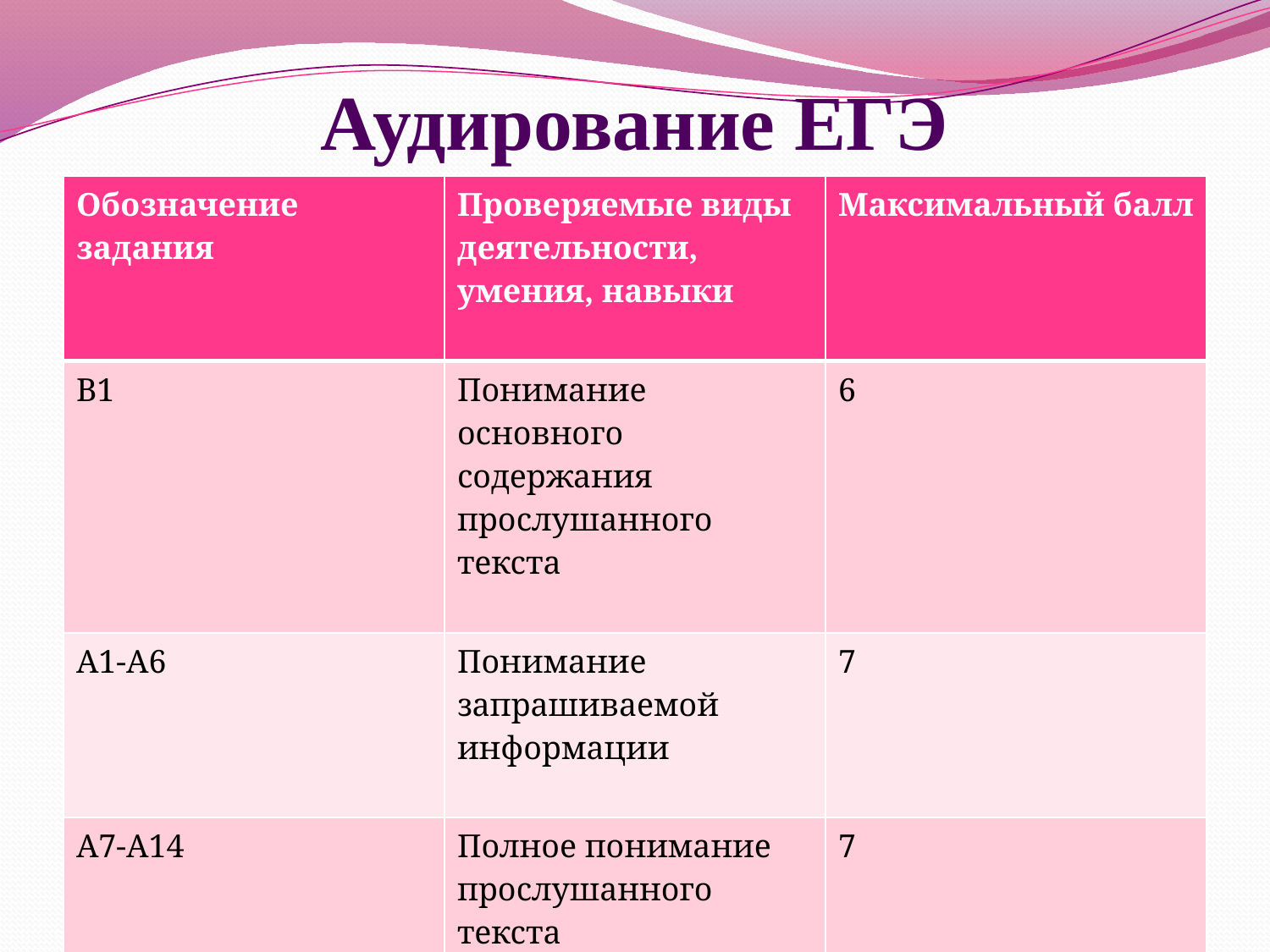

# Аудирование ЕГЭ
| Обозначение задания | Проверяемые виды деятельности, умения, навыки | Максимальный балл |
| --- | --- | --- |
| B1 | Понимание основного содержания прослушанного текста | 6 |
| A1-A6 | Понимание запрашиваемой информации | 7 |
| A7-A14 | Полное понимание прослушанного текста | 7 |